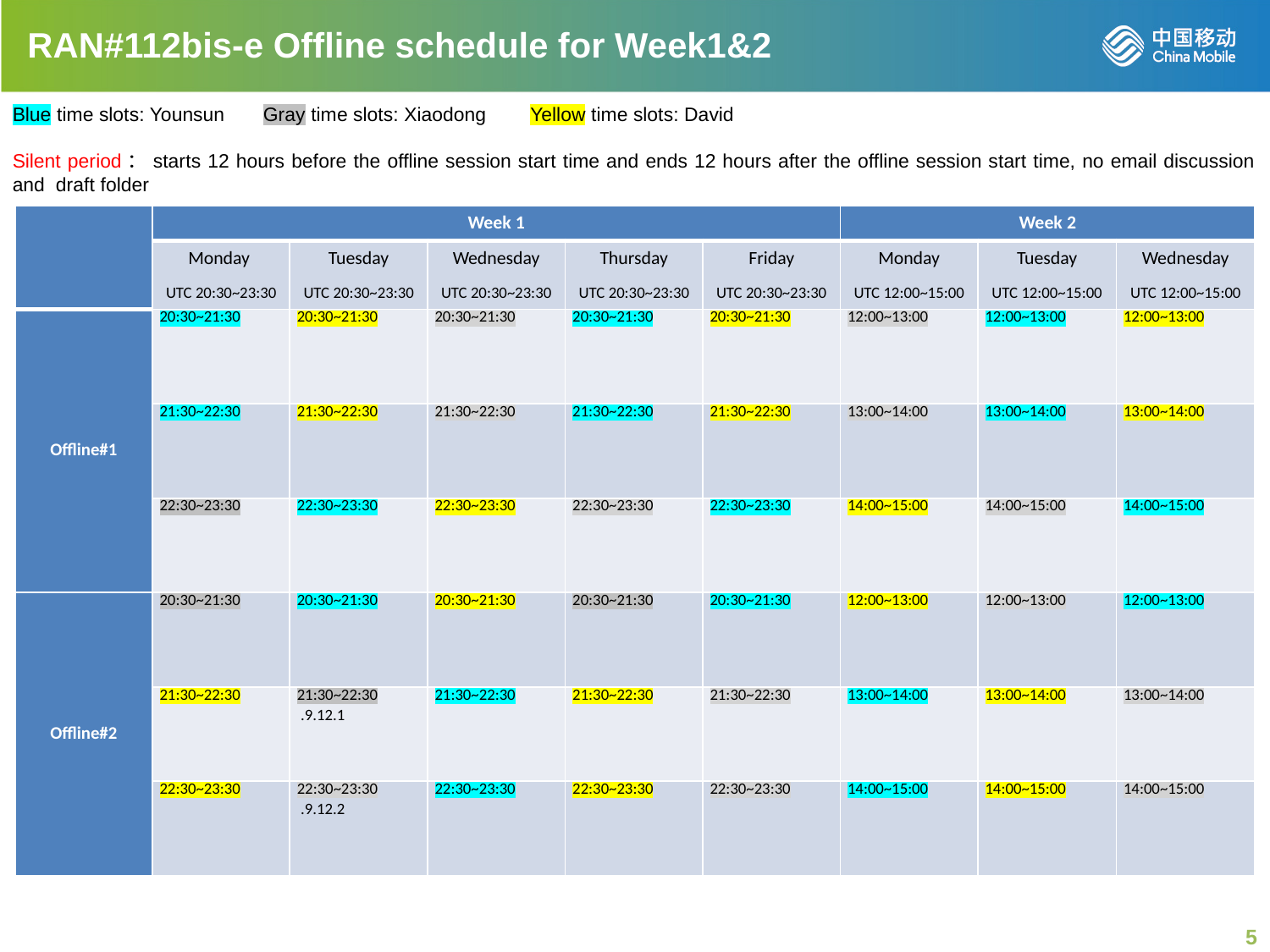

RAN#112bis-e Offline schedule for Week1&2
Blue time slots: Younsun       Gray time slots: Xiaodong        Yellow time slots: David

Silent period：starts 12 hours before the offline session start time and ends 12 hours after the offline session start time, no email discussion and  draft folder
|  | Week 1 |  |  |  |  | Week 2 |  |  |
| --- | --- | --- | --- | --- | --- | --- | --- | --- |
|  | Monday UTC 20:30~23:30 | Tuesday UTC 20:30~23:30 | Wednesday UTC 20:30~23:30 | Thursday UTC 20:30~23:30 | Friday UTC 20:30~23:30 | Monday UTC 12:00~15:00 | Tuesday UTC 12:00~15:00 | Wednesday UTC 12:00~15:00 |
| Offline#1 | 20:30~21:30 | 20:30~21:30 | 20:30~21:30 | 20:30~21:30 | 20:30~21:30 | 12:00~13:00 | 12:00~13:00 | 12:00~13:00 |
|  | 21:30~22:30 | 21:30~22:30 | 21:30~22:30 | 21:30~22:30 | 21:30~22:30 | 13:00~14:00 | 13:00~14:00 | 13:00~14:00 |
|  | 22:30~23:30 | 22:30~23:30 | 22:30~23:30 | 22:30~23:30 | 22:30~23:30 | 14:00~15:00 | 14:00~15:00 | 14:00~15:00 |
| Offline#2 | 20:30~21:30 | 20:30~21:30 | 20:30~21:30 | 20:30~21:30 | 20:30~21:30 | 12:00~13:00 | 12:00~13:00 | 12:00~13:00 |
|  | 21:30~22:30 | 21:30~22:30  .9.12.1 | 21:30~22:30 | 21:30~22:30 | 21:30~22:30 | 13:00~14:00 | 13:00~14:00 | 13:00~14:00 |
|  | 22:30~23:30 | 22:30~23:30  .9.12.2 | 22:30~23:30 | 22:30~23:30 | 22:30~23:30 | 14:00~15:00 | 14:00~15:00 | 14:00~15:00 |